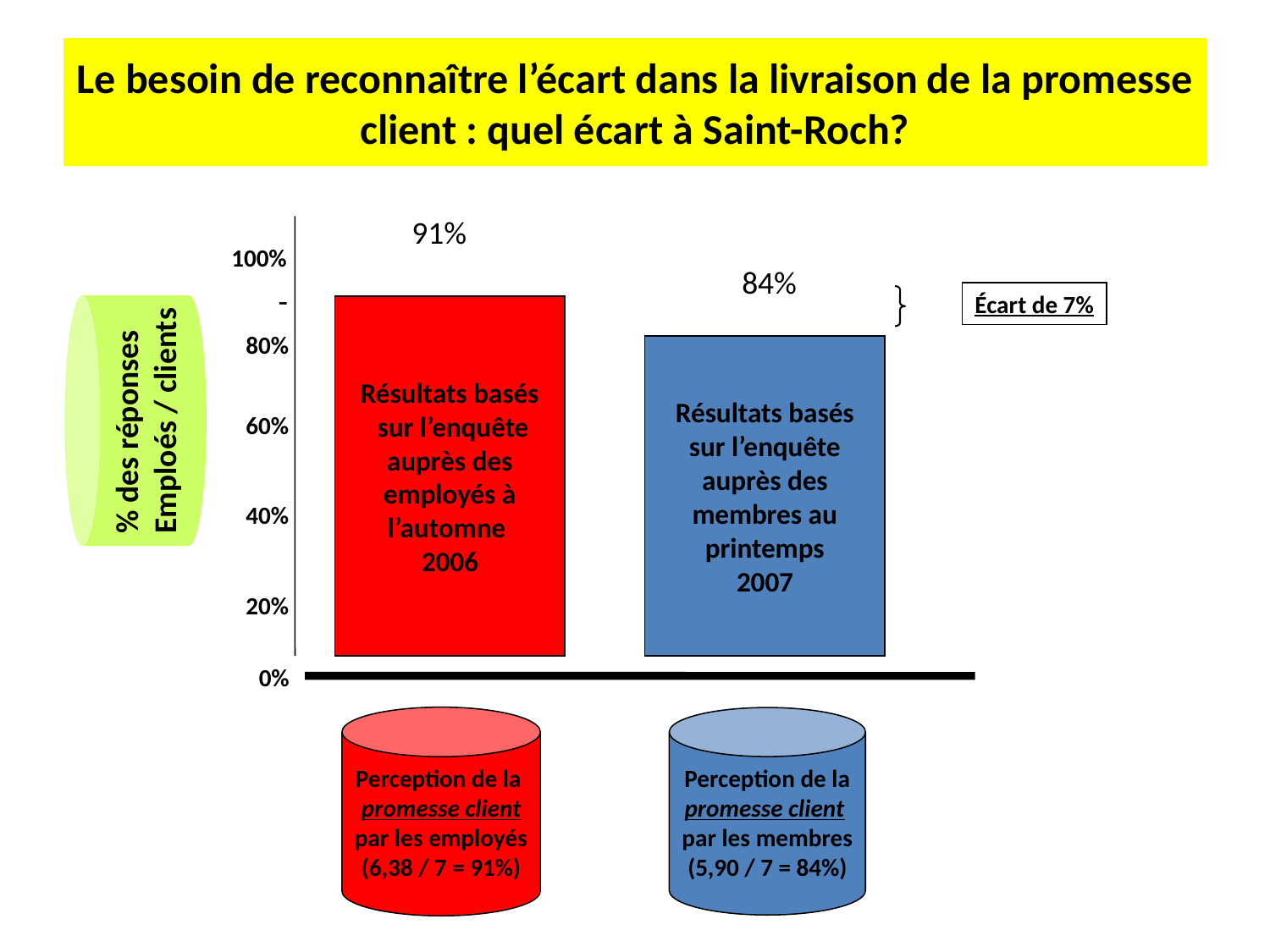

# Le besoin de reconnaître l’écart dans la livraison de la promesse client : quel écart à Saint-Roch?
91%

100%
84%
-
Écart de 7%

Résultats basés
 sur l’enquête
auprès des
employés à
l’automne
2006
80%
Résultats basés
sur l’enquête
auprès des
membres au
printemps
2007
% des réponses
Emploés / clients
60%
40%
20%
0%

Perception de la
promesse client
par les employés
(6,38 / 7 = 91%)
Perception de la
promesse client
par les membres
(5,90 / 7 = 84%)